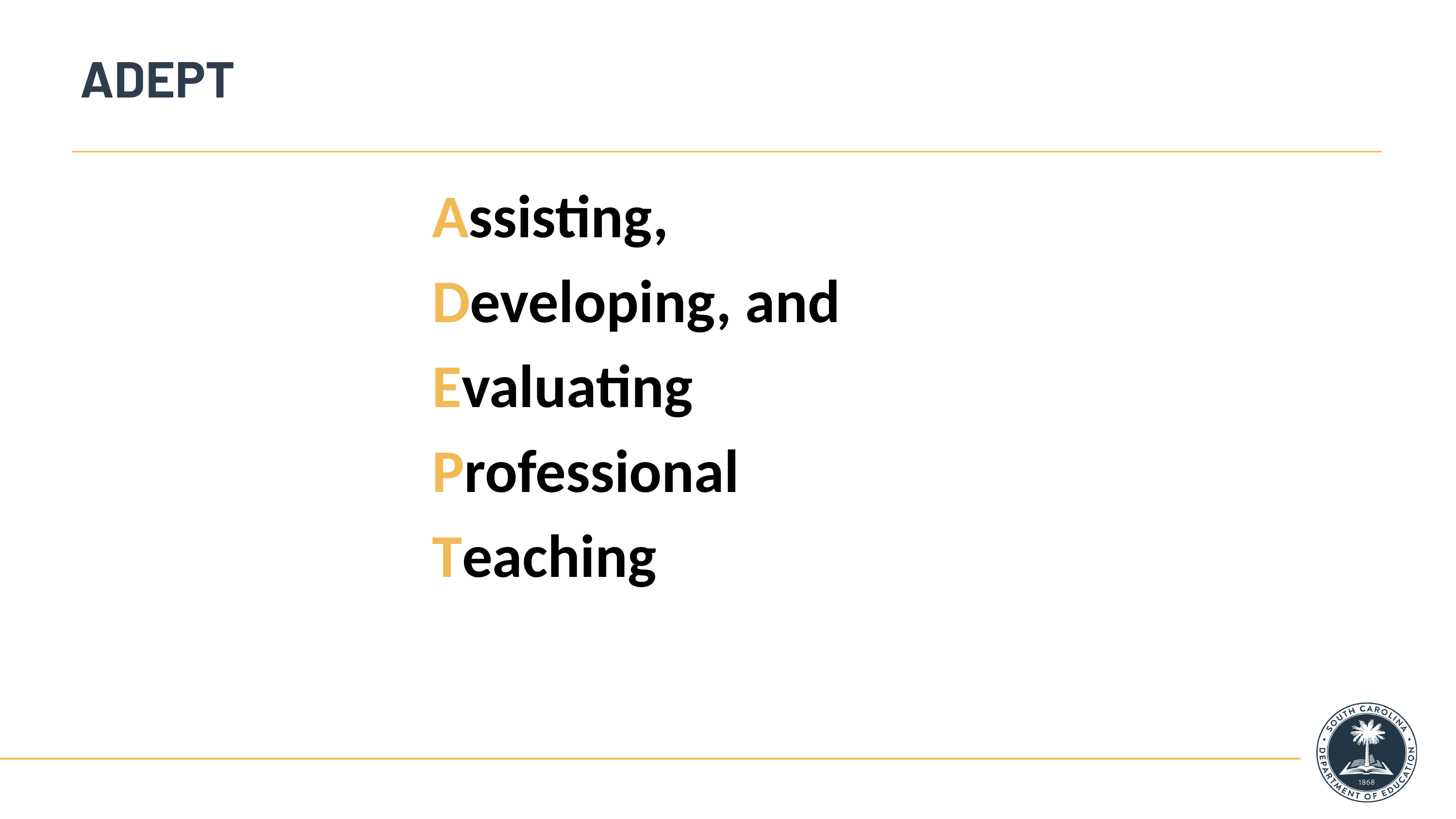

# ADEPT
Assisting,
Developing, and
Evaluating
Professional
Teaching